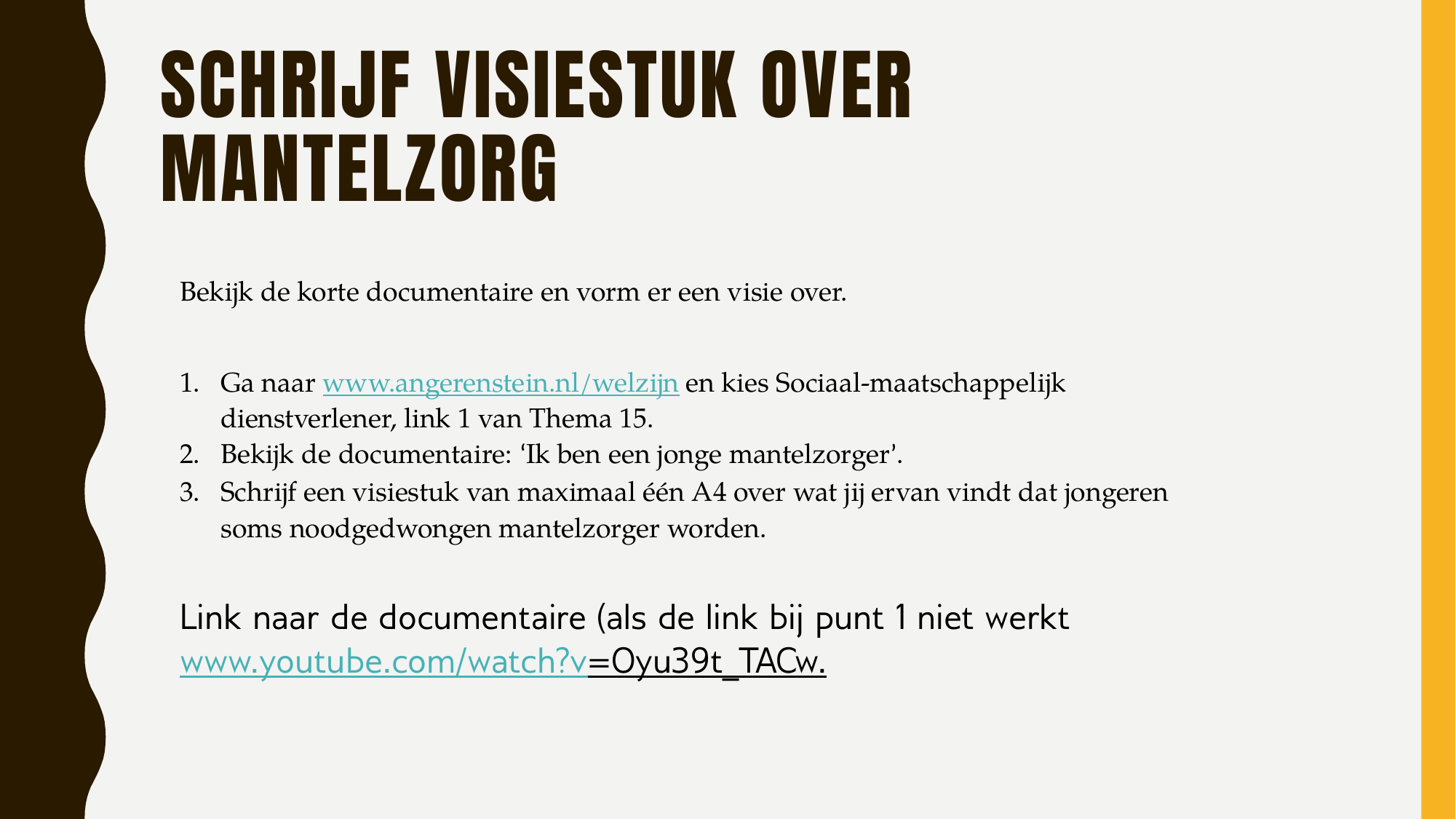

# Schrijf Visiestuk over             mantelzorg
Bekijk de korte documentaire en vorm er een visie over.

Ga naar www.angerenstein.nl/welzijn en kies Sociaal-maatschappelijk dienstverlener, link 1 van Thema 15.
Bekijk de documentaire: ‘Ik ben een jonge mantelzorger’.
Schrijf een visiestuk van maximaal één A4 over wat jij ervan vindt dat jongeren soms noodgedwongen mantelzorger worden.

Link naar de documentaire (als de link bij punt 1 niet werkt
www.youtube.com/watch?v=Oyu39t_TACw.